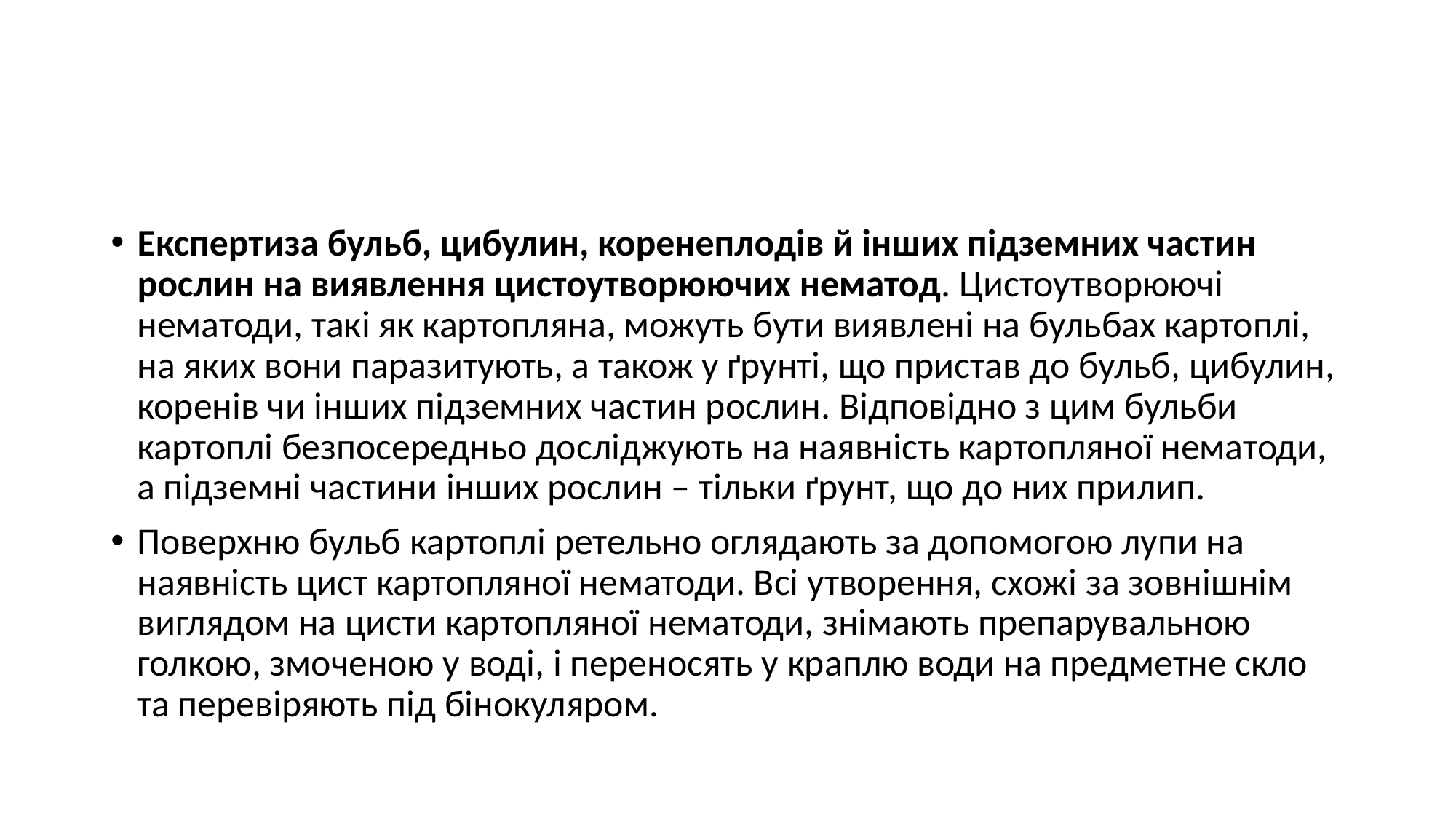

#
Експертиза бульб, цибулин, коренеплодів й інших підземних частин рослин на виявлення цистоутворюючих нематод. Цистоутворюючі нематоди, такі як картопляна, можуть бути виявлені на бульбах картоплі, на яких вони паразитують, а також у ґрунті, що пристав до бульб, цибулин, коренів чи інших підземних частин рослин. Відповідно з цим бульби картоплі безпосередньо досліджують на наявність картопляної нематоди, а підземні частини інших рослин – тільки ґрунт, що до них прилип.
Поверхню бульб картоплі ретельно оглядають за допомогою лупи на наявність цист картопляної нематоди. Всі утворення, схожі за зовнішнім виглядом на цисти картопляної нематоди, знімають препарувальною голкою, змоченою у воді, і переносять у краплю води на предметне скло та перевіряють під бінокуляром.